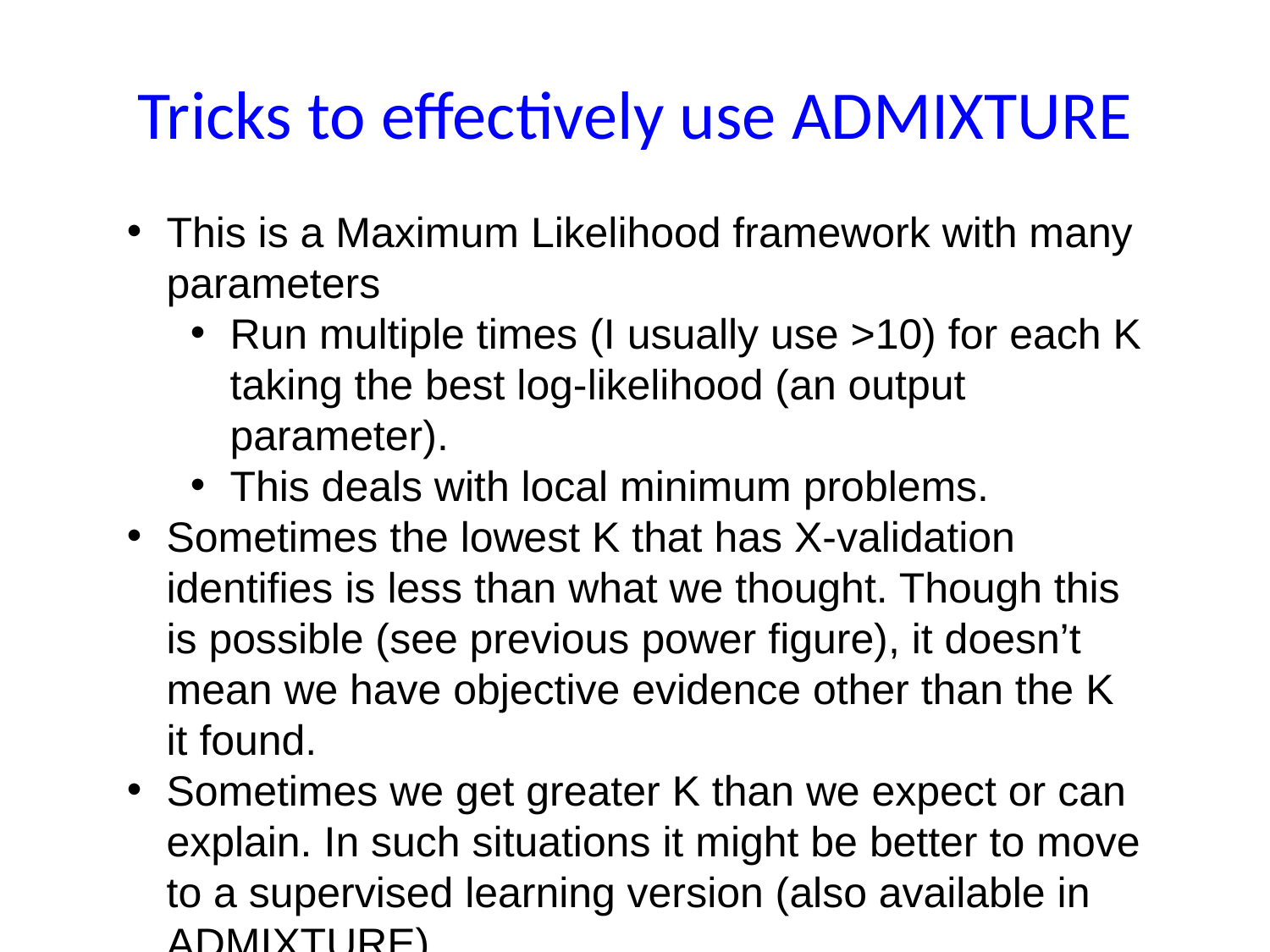

# Tricks to effectively use ADMIXTURE
This is a Maximum Likelihood framework with many parameters
Run multiple times (I usually use >10) for each K taking the best log-likelihood (an output parameter).
This deals with local minimum problems.
Sometimes the lowest K that has X-validation identifies is less than what we thought. Though this is possible (see previous power figure), it doesn’t mean we have objective evidence other than the K it found.
Sometimes we get greater K than we expect or can explain. In such situations it might be better to move to a supervised learning version (also available in ADMIXTURE).